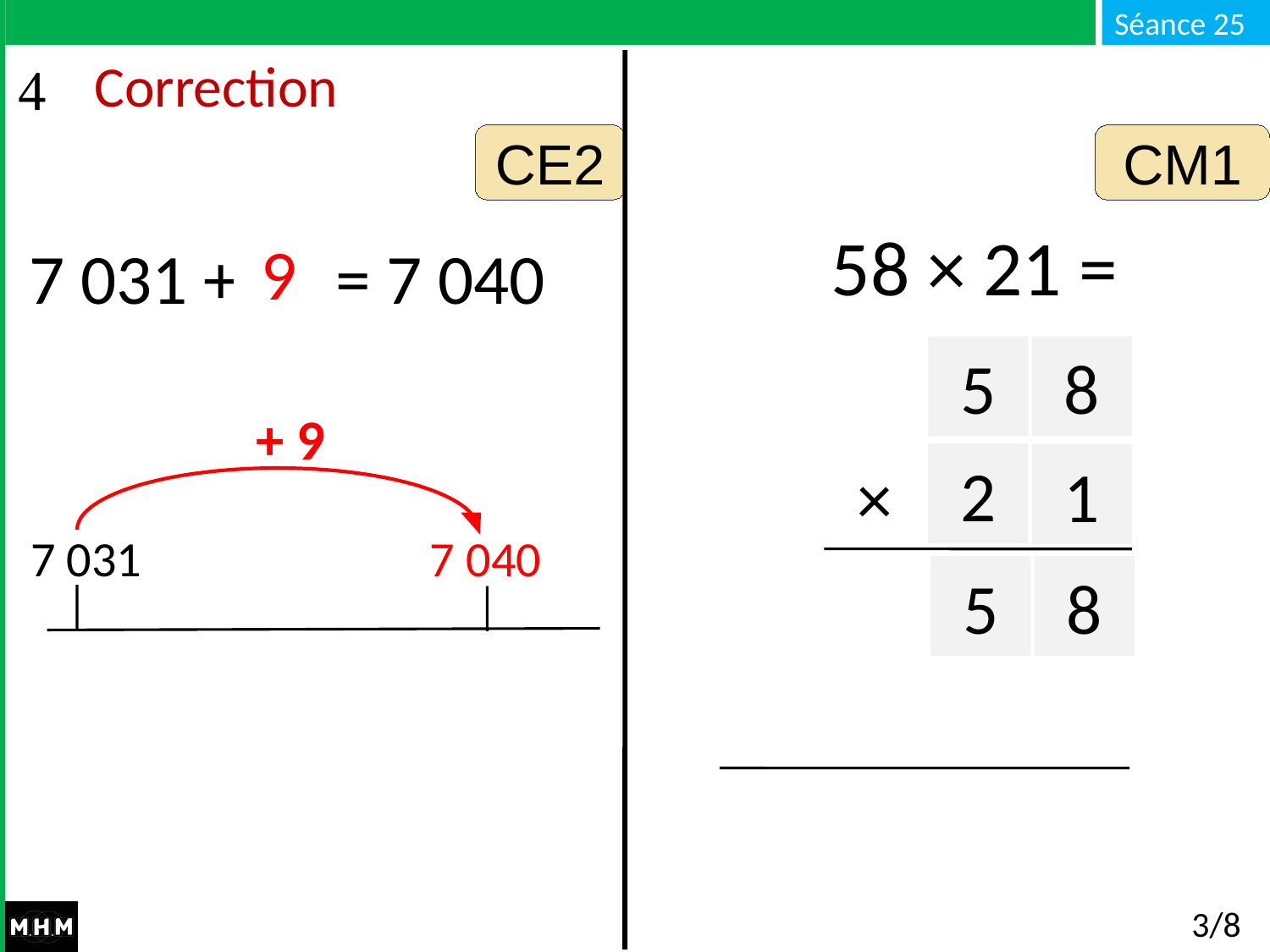

# Correction
CE2
CM1
 58 × 21 =
9
7 031 + …  = 7 040
5
8
+ 9

7 031
7 040
×
2
1
5
8
3/8